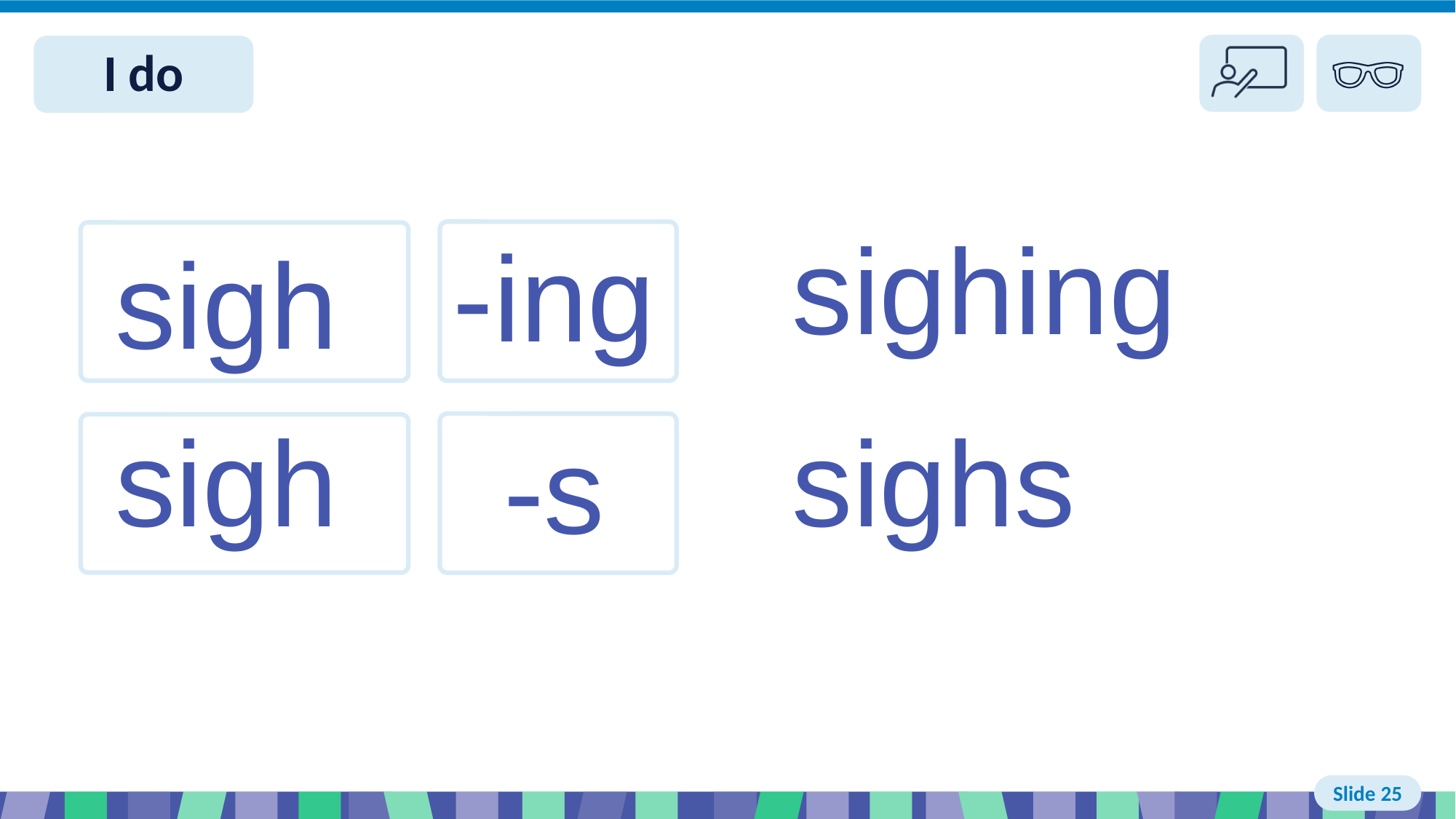

# Slide 25 I do
sighing
-ing

sighs
sigh
-s

sigh